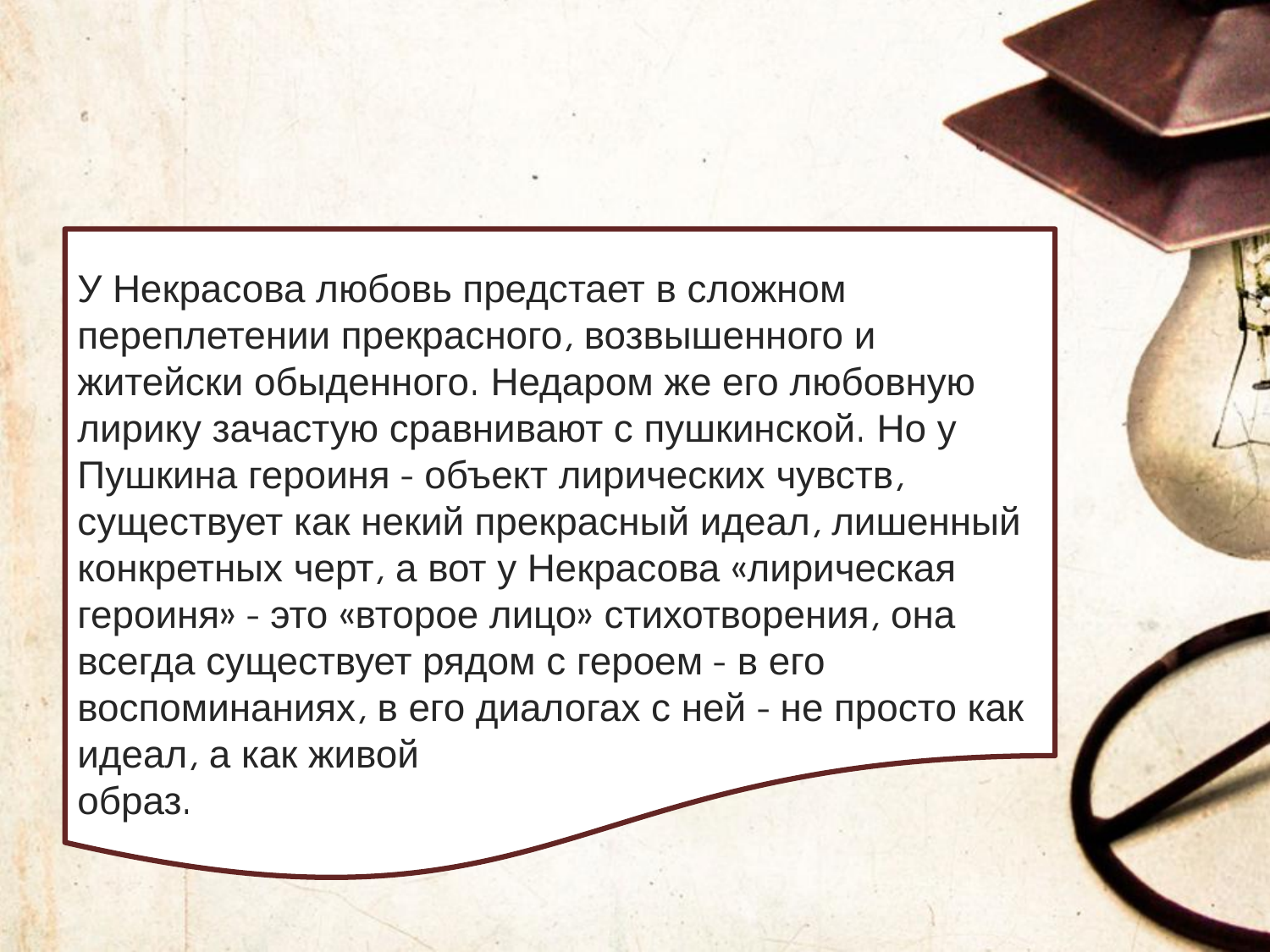

У Некрасова любовь предстает в сложном переплетении прекрасного, возвышенного и житейски обыденного. Недаром же его любовную лирику зачастую сравнивают с пушкинской. Но у Пушкина героиня - объект лирических чувств, существует как некий прекрасный идеал, лишенный конкретных черт, а вот у Некрасова «лирическая героиня» - это «второе лицо» стихотворения, она всегда существует рядом с героем - в его воспоминаниях, в его диалогах с ней - не просто как идеал, а как живой
образ.